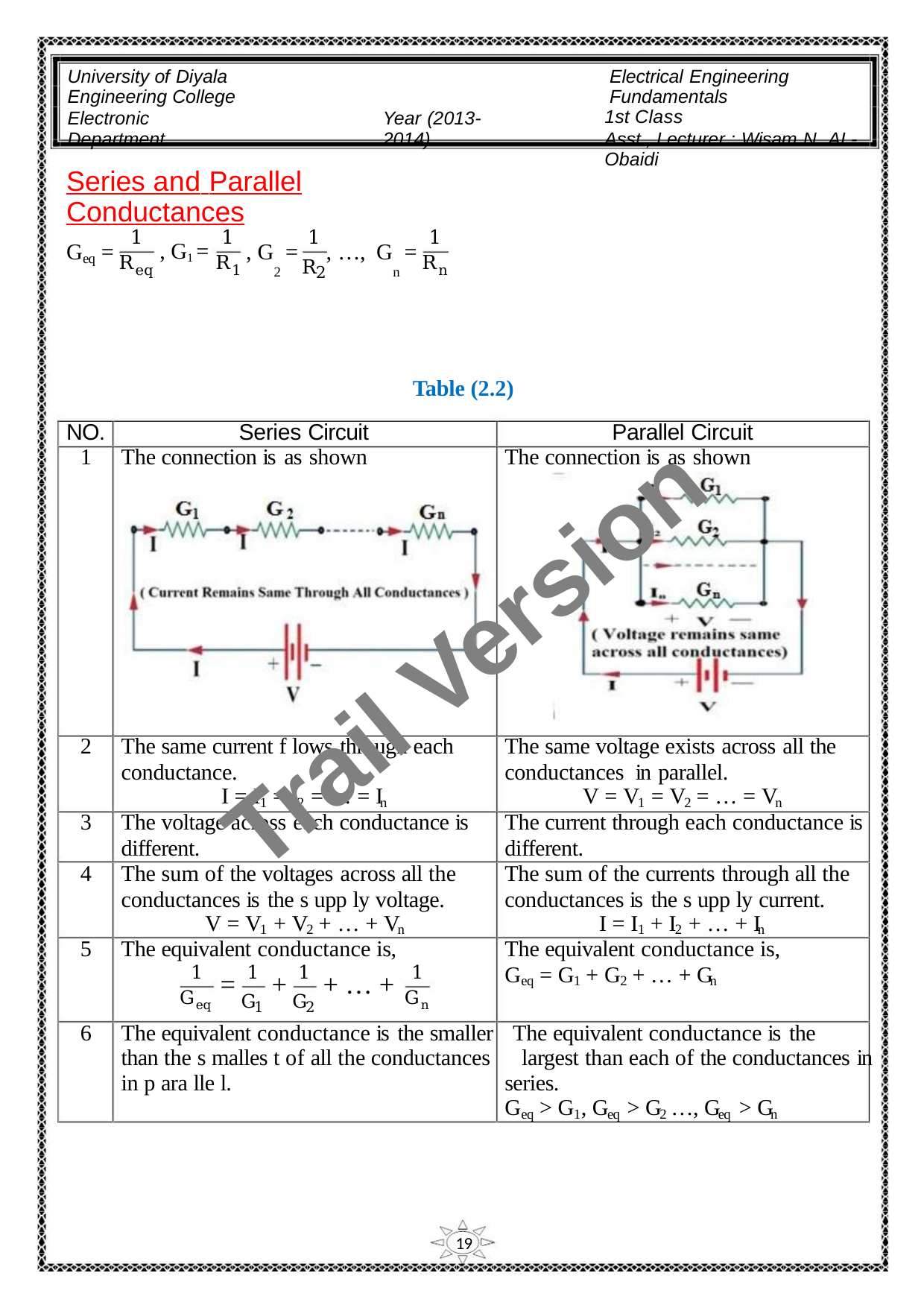

University of Diyala
Engineering College
Electronic Department
Electrical Engineering Fundamentals
1st Class
Asst., Lecturer : Wisam N. AL-Obaidi
Year (2013-2014)
Series and Parallel Conductances
1
1
1
1
G =
, G1 =
, G = , …, G =
2 n
eq
Req
R1
R
Rn
2
Table (2.2)
NO.
1
Series Circuit
The connection is as shown
Parallel Circuit
The connection is as shown
Trail Version
Trail Version
Trail Version
Trail Version
Trail Version
Trail Version
Trail Version
Trail Version
Trail Version
Trail Version
Trail Version
Trail Version
Trail Version
The same current f lows through each
conductance.
The same voltage exists across all the
conductances in parallel.
2
I = I = I = … = I
V = V = V = … = V
1
2
n
1
2
n
The voltage across each conductance is
different.
The current through each conductance is
different.
3
4
The sum of the voltages across all the
conductances is the s upp ly voltage.
V = V + V + … + V
The sum of the currents through all the
conductances is the s upp ly current.
I = I + I + … + I
1
2
n
1
2
n
5
6
The equivalent conductance is,
The equivalent conductance is,
1
1
1
1
G = G + G + … + G
= + + … +
eq
1
2
n
Geq
G
G
Gn
1
2
The equivalent conductance is the smaller The equivalent conductance is the
than the s malles t of all the conductances largest than each of the conductances in
in p ara lle l.
series.
G > G , G > G …, G > G
eq
1
eq
2
eq
n
19